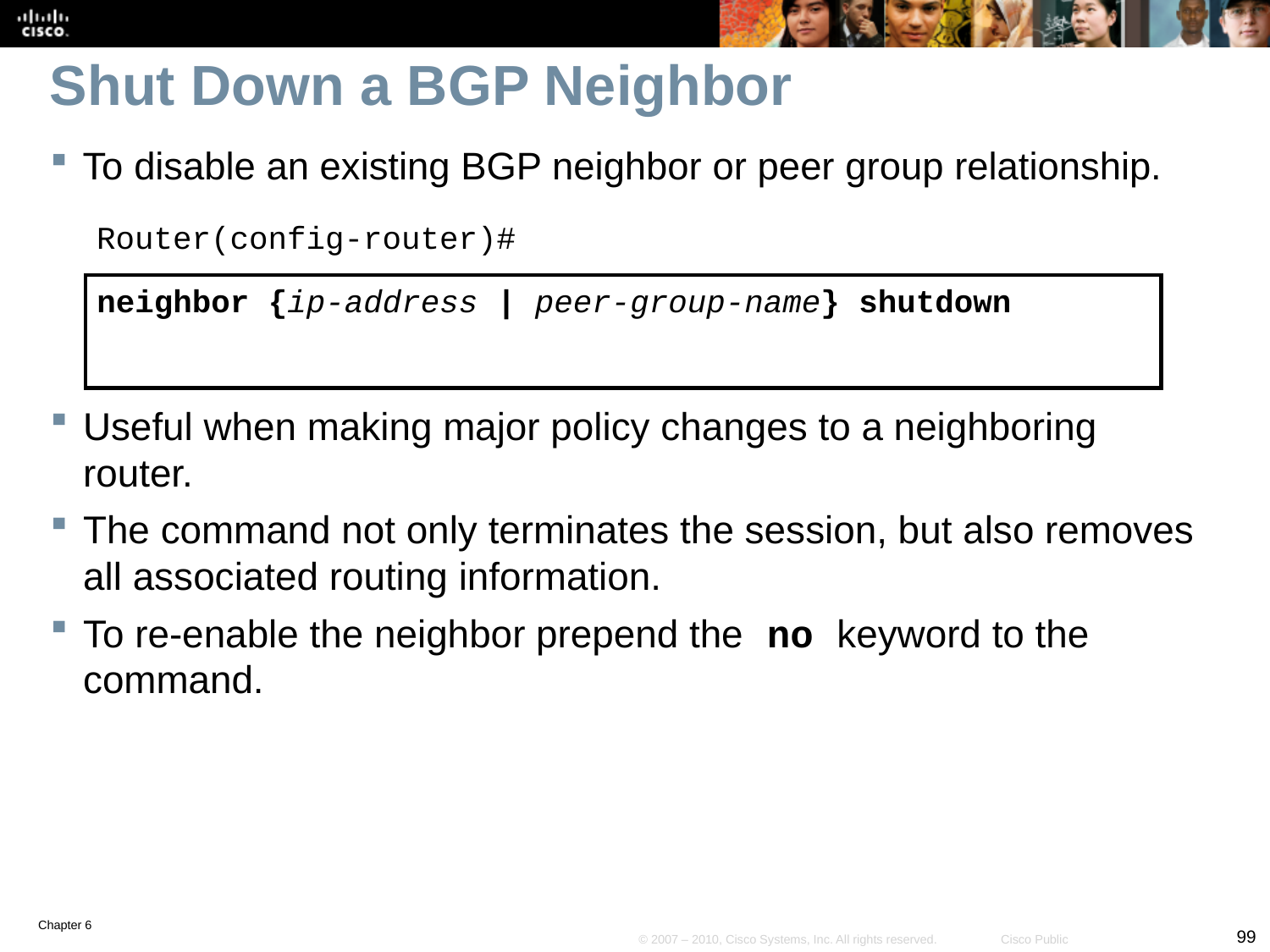

# Shut Down a BGP Neighbor
To disable an existing BGP neighbor or peer group relationship.
Router(config-router)#
neighbor {ip-address | peer-group-name} shutdown
Useful when making major policy changes to a neighboring router.
The command not only terminates the session, but also removes all associated routing information.
To re-enable the neighbor prepend the no keyword to the command.